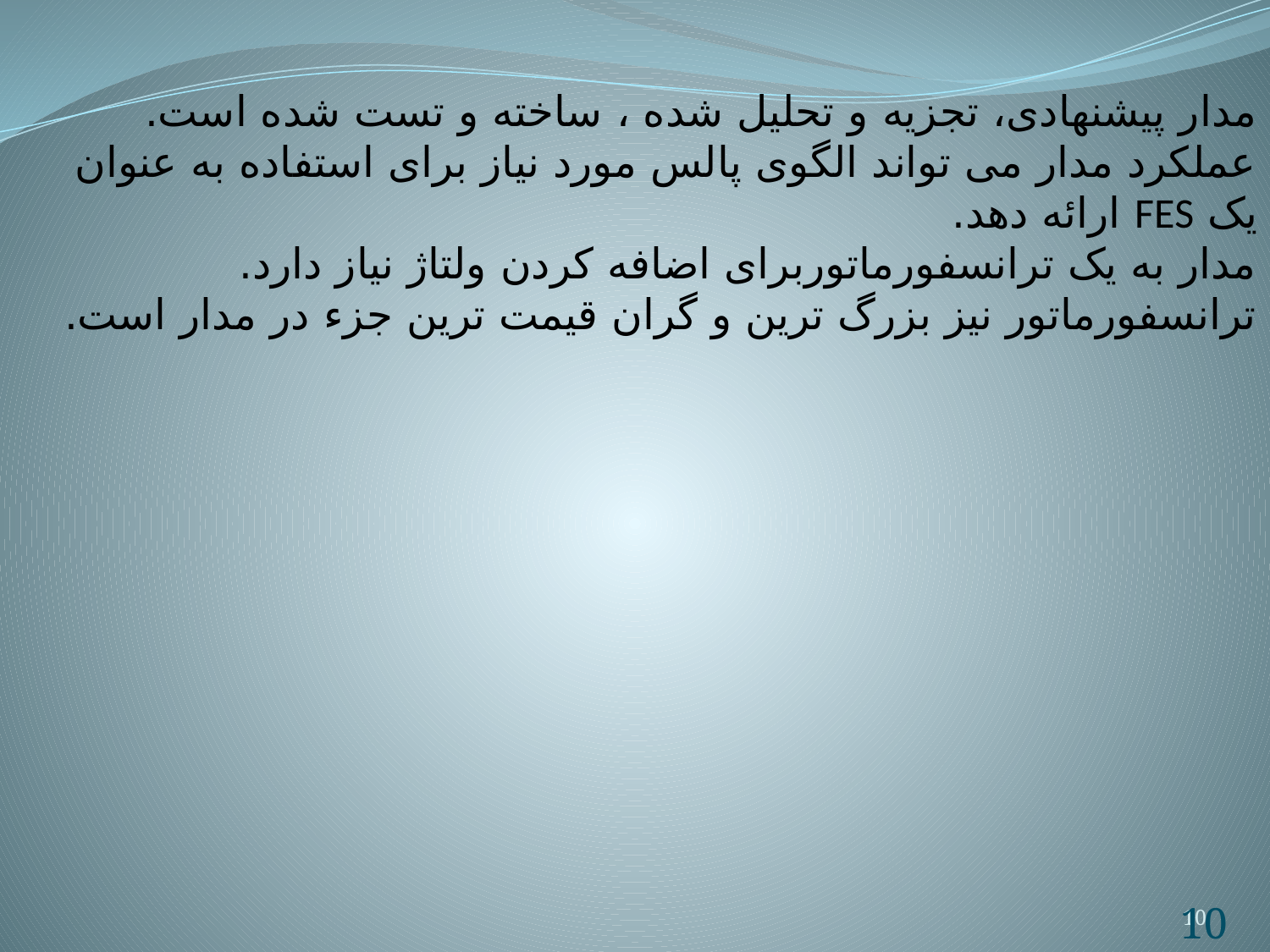

مدار پیشنهادی، تجزیه و تحلیل شده ، ساخته و تست شده است.
عملکرد مدار می تواند الگوی پالس مورد نیاز برای استفاده به عنوان یک FES ارائه دهد.
مدار به یک ترانسفورماتوربرای اضافه کردن ولتاژ نیاز دارد.
ترانسفورماتور نیز بزرگ ترین و گران قیمت ترین جزء در مدار است.
10
10